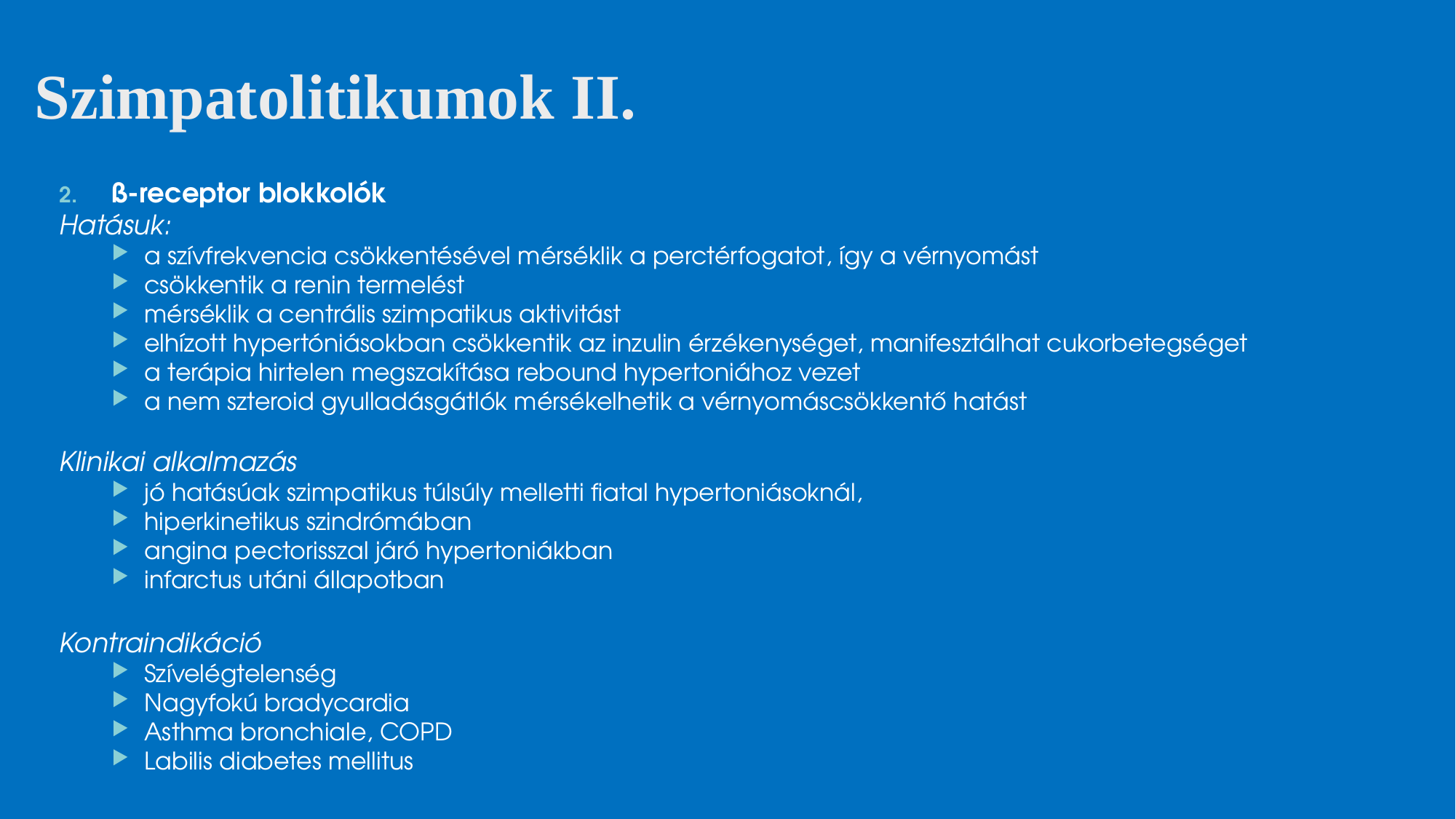

# Szimpatolitikumok II.
ß-receptor blokkolók
Hatásuk:
a szívfrekvencia csökkentésével mérséklik a perctérfogatot, így a vérnyomást
csökkentik a renin termelést
mérséklik a centrális szimpatikus aktivitást
elhízott hypertóniásokban csökkentik az inzulin érzékenységet, manifesztálhat cukorbetegséget
a terápia hirtelen megszakítása rebound hypertoniához vezet
a nem szteroid gyulladásgátlók mérsékelhetik a vérnyomáscsökkentő hatást

Klinikai alkalmazás
jó hatásúak szimpatikus túlsúly melletti fiatal hypertoniásoknál,
hiperkinetikus szindrómában
angina pectorisszal járó hypertoniákban
infarctus utáni állapotban

Kontraindikáció
Szívelégtelenség
Nagyfokú bradycardia
Asthma bronchiale, COPD
Labilis diabetes mellitus